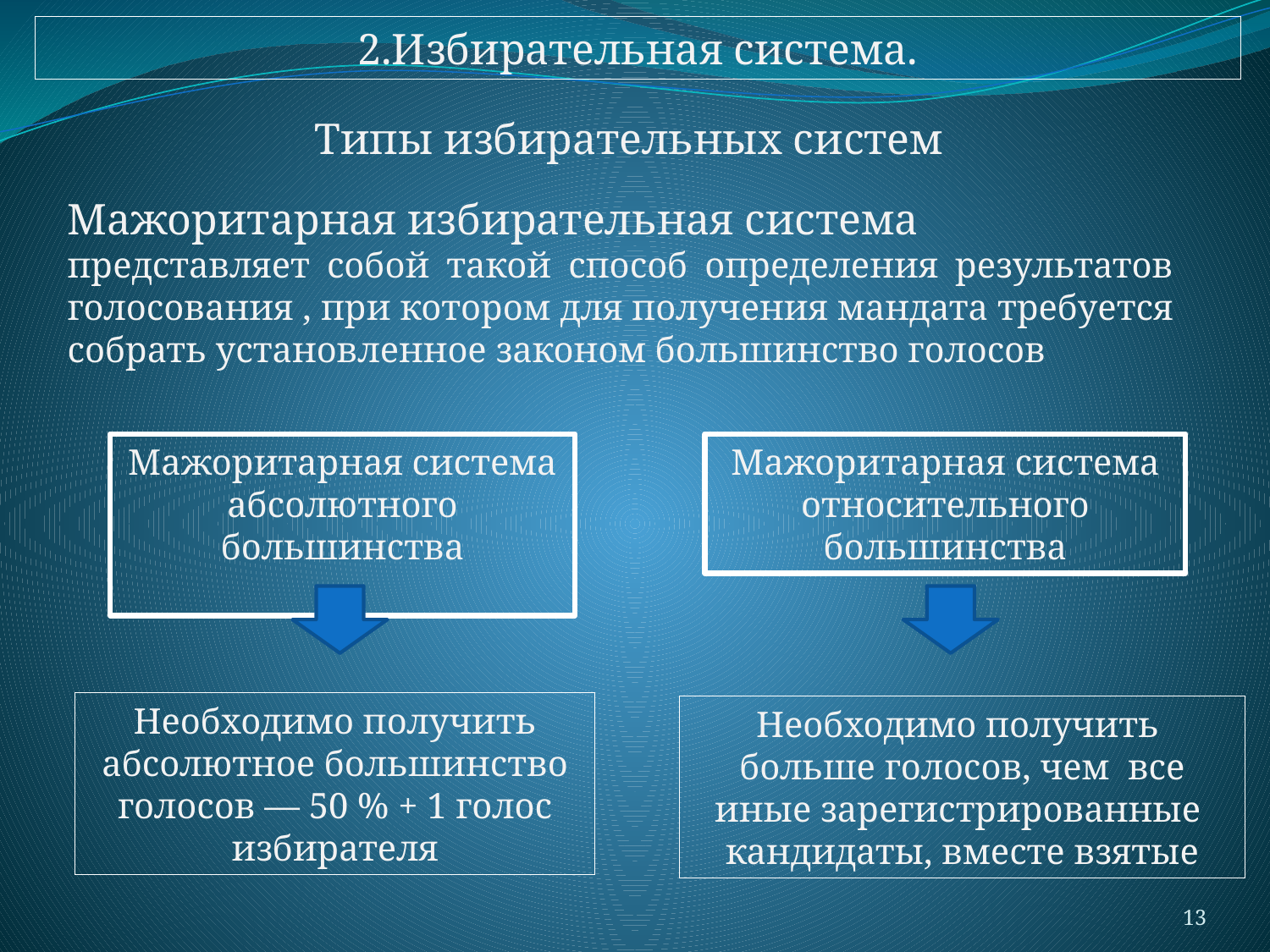

2.Избирательная система.
Типы избирательных систем
Мажоритарная избирательная система
представляет собой такой способ определения результатов голосования , при котором для получения мандата требуется собрать установленное законом большинство голосов
Мажоритарная система относительного большинства
Мажоритарная система абсолютного большинства

Необходимо получить абсолютное большинство голосов — 50 % + 1 голос избирателя
Необходимо получить  больше голосов, чем  все иные зарегистрированные  кандидаты, вместе взятые
13